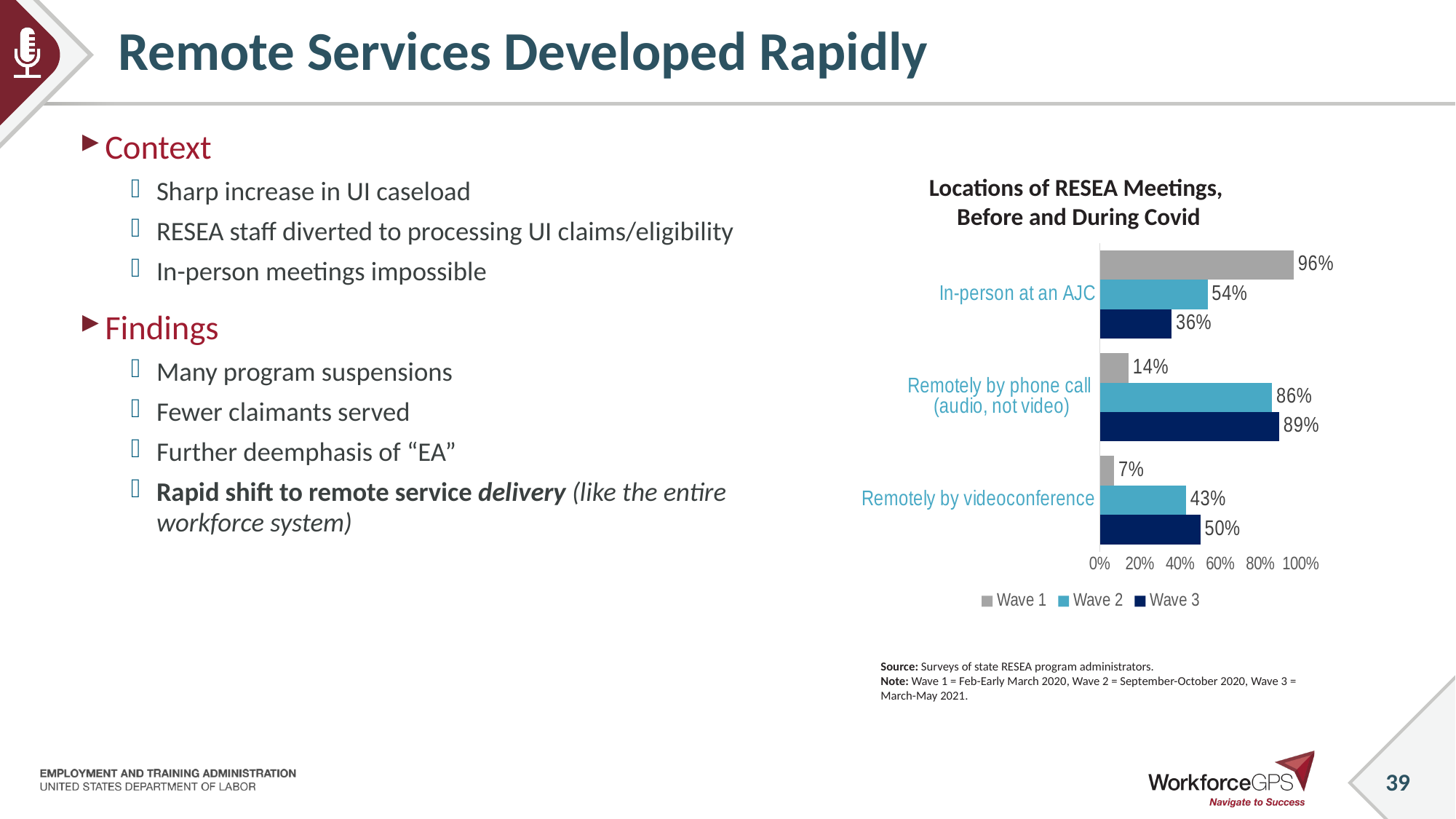

# Remote Services Developed Rapidly
Context
Sharp increase in UI caseload
RESEA staff diverted to processing UI claims/eligibility
In-person meetings impossible
Findings
Many program suspensions
Fewer claimants served
Further deemphasis of “EA”
Rapid shift to remote service delivery (like the entire workforce system)
Questions going forward
What use will states make of remote services once in-person are fully viable?
How do remote services affect service receipt and participant outcomes?
Locations of RESEA Meetings,
Before and During Covid

### Chart

| Category | Wave 3 | Wave 2 | Wave 1 |
|---|---|---|---|
| Remotely by videoconference | 0.5 | 0.42857142857142855 | 0.07142857142857142 |
| Remotely by phone call
(audio, not video) | 0.8928571428571429 | 0.8571428571428571 | 0.14285714285714285 |
| In-person at an AJC | 0.35714285714285715 | 0.5357142857142857 | 0.9642857142857143 |
Source: Surveys of state RESEA program administrators.
Note: Wave 1 = Feb-Early March 2020, Wave 2 = September-October 2020, Wave 3 = March-May 2021.

39